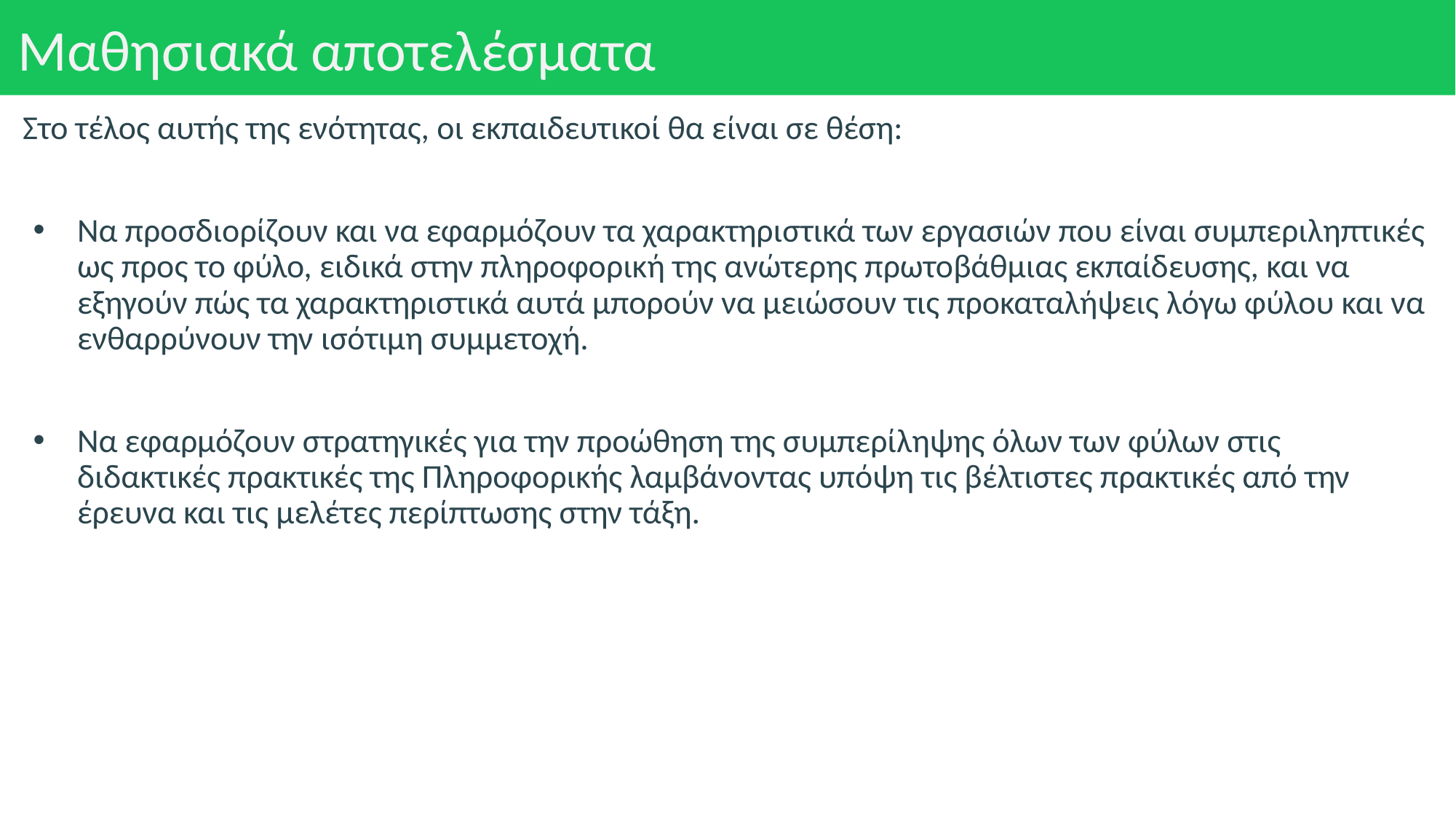

# Μαθησιακά αποτελέσματα
Στο τέλος αυτής της ενότητας, οι εκπαιδευτικοί θα είναι σε θέση:

Να προσδιορίζουν και να εφαρμόζουν τα χαρακτηριστικά των εργασιών που είναι συμπεριληπτικές ως προς το φύλο, ειδικά στην πληροφορική της ανώτερης πρωτοβάθμιας εκπαίδευσης, και να εξηγούν πώς τα χαρακτηριστικά αυτά μπορούν να μειώσουν τις προκαταλήψεις λόγω φύλου και να ενθαρρύνουν την ισότιμη συμμετοχή.

Να εφαρμόζουν στρατηγικές για την προώθηση της συμπερίληψης όλων των φύλων στις διδακτικές πρακτικές της Πληροφορικής λαμβάνοντας υπόψη τις βέλτιστες πρακτικές από την έρευνα και τις μελέτες περίπτωσης στην τάξη.